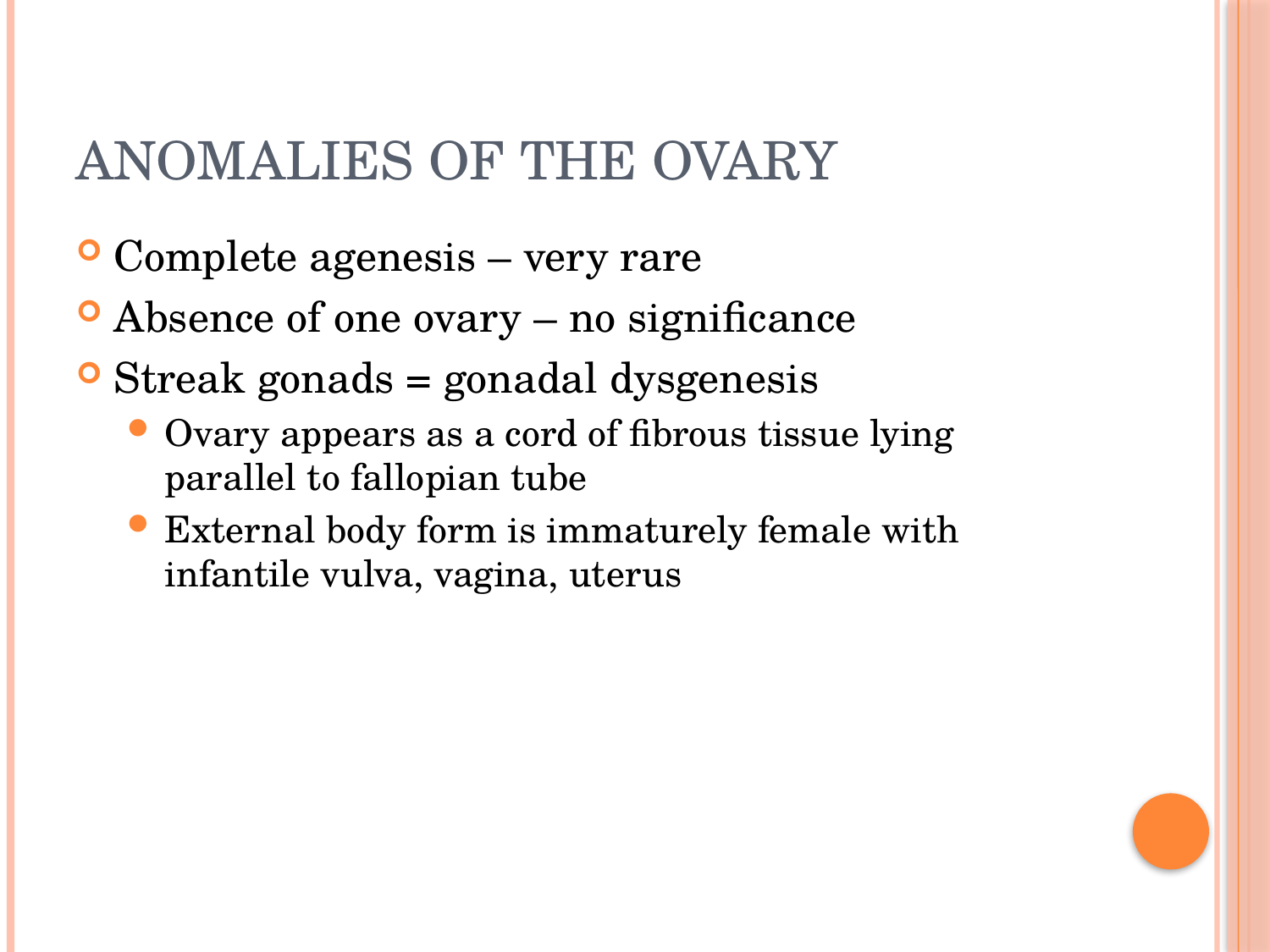

# Anomalies of the Ovary
Complete agenesis – very rare
Absence of one ovary – no significance
Streak gonads = gonadal dysgenesis
Ovary appears as a cord of fibrous tissue lying parallel to fallopian tube
External body form is immaturely female with infantile vulva, vagina, uterus